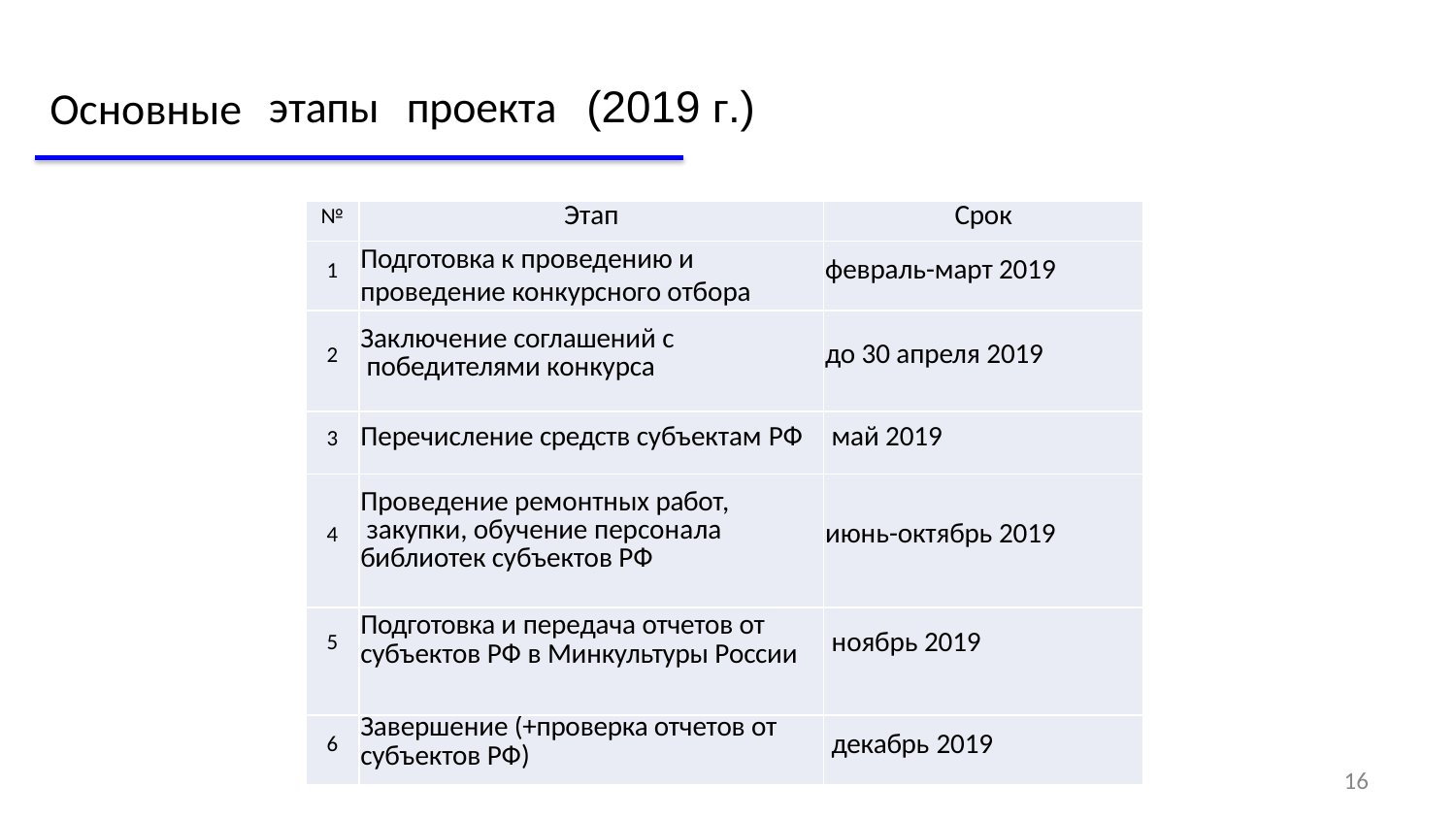

# Основные
этапы
проекта	(2019 г.)

| № | Этап | Срок |
| --- | --- | --- |
| 1 | Подготовка к проведению и проведение конкурсного отбора | февраль-март 2019 |
| 2 | Заключение соглашений с победителями конкурса | до 30 апреля 2019 |
| 3 | Перечисление средств субъектам РФ | май 2019 |
| 4 | Проведение ремонтных работ, закупки, обучение персонала библиотек субъектов РФ | июнь-октябрь 2019 |
| 5 | Подготовка и передача отчетов от субъектов РФ в Минкультуры России | ноябрь 2019 |
| 6 | Завершение (+проверка отчетов от субъектов РФ) | декабрь 2019 |
16